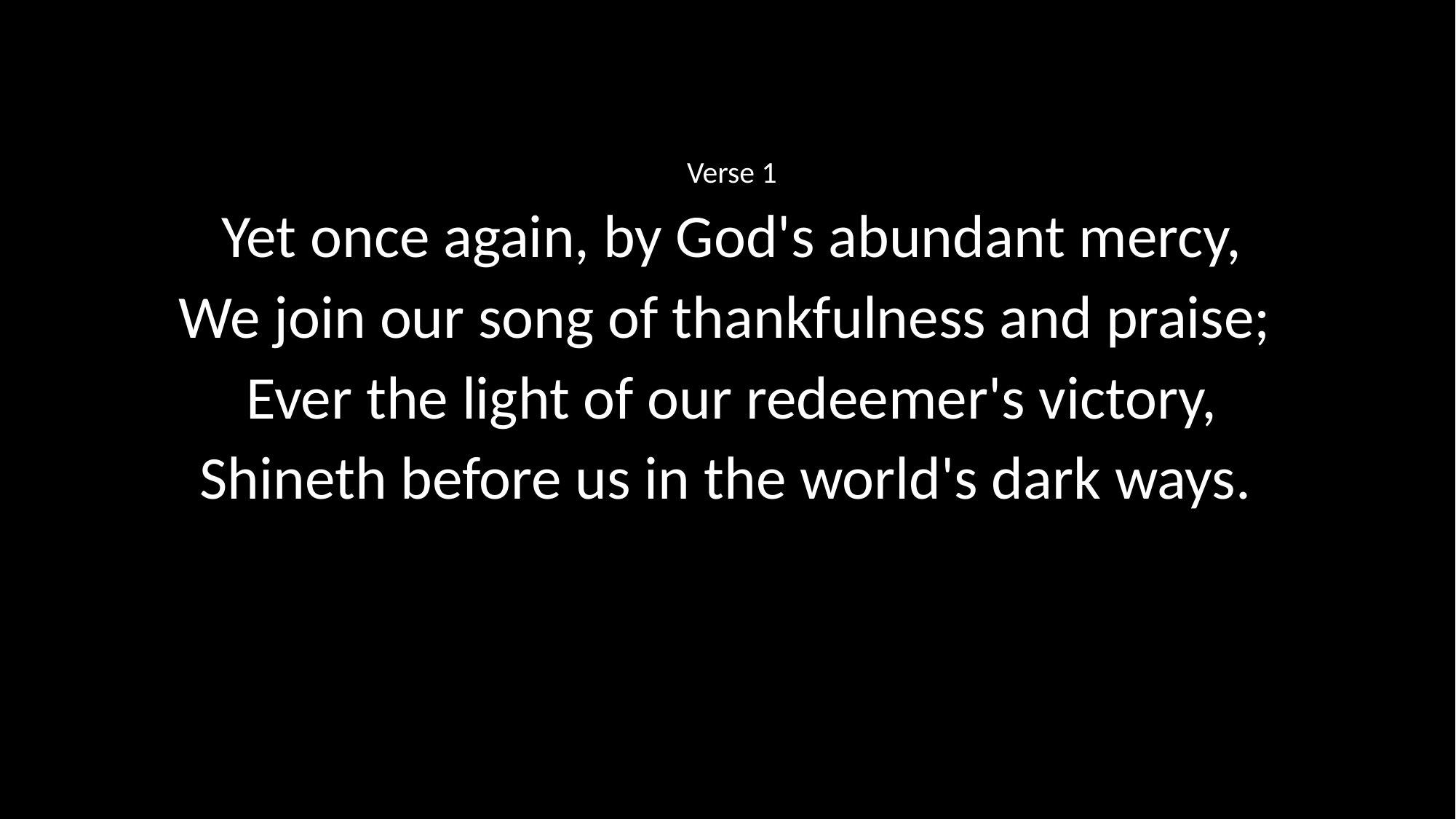

Verse 1
Yet once again, by God's abundant mercy,
We join our song of thankfulness and praise;
Ever the light of our redeemer's victory,
Shineth before us in the world's dark ways.